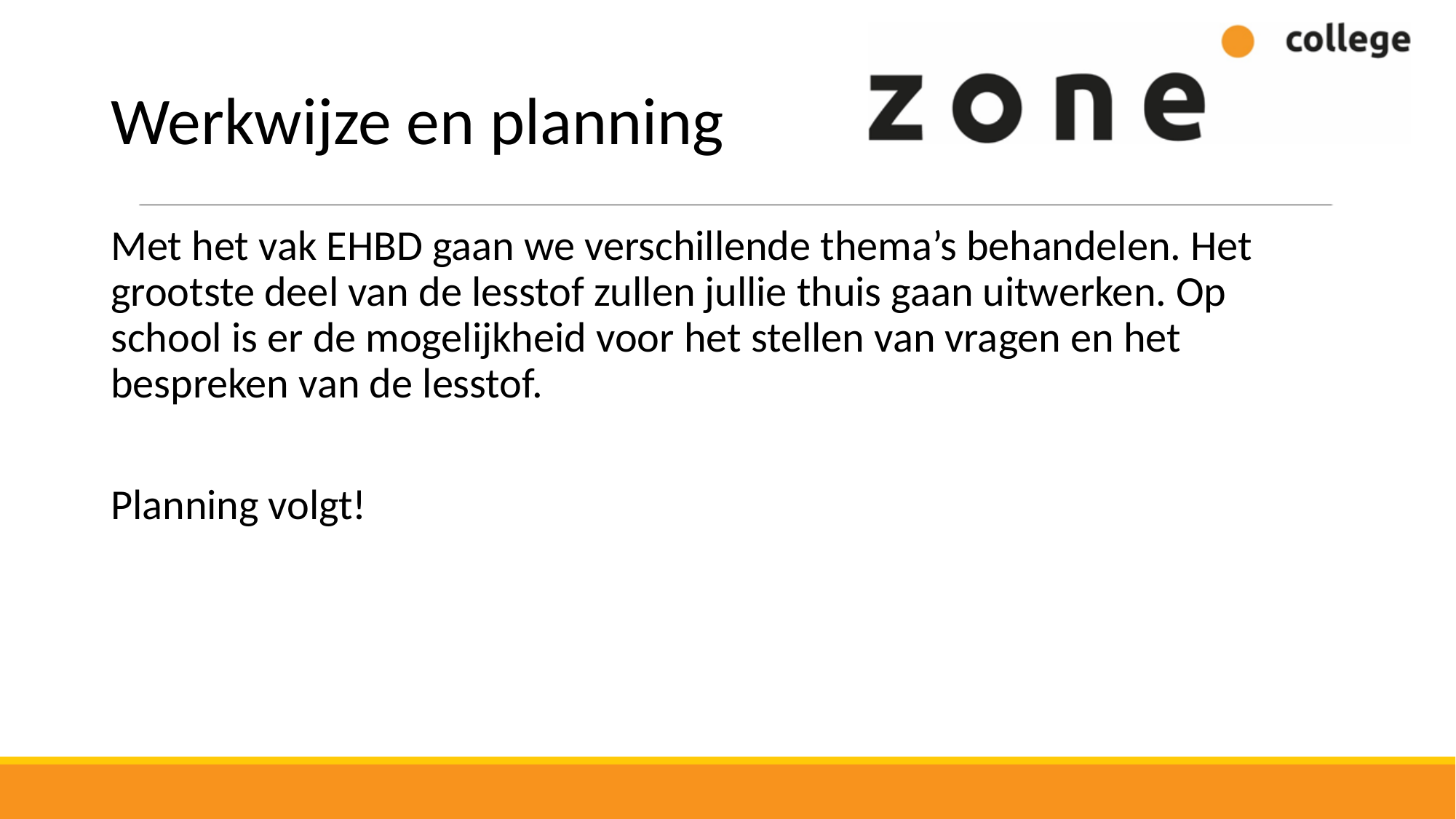

# Werkwijze en planning
Met het vak EHBD gaan we verschillende thema’s behandelen. Het grootste deel van de lesstof zullen jullie thuis gaan uitwerken. Op school is er de mogelijkheid voor het stellen van vragen en het bespreken van de lesstof.

Planning volgt!